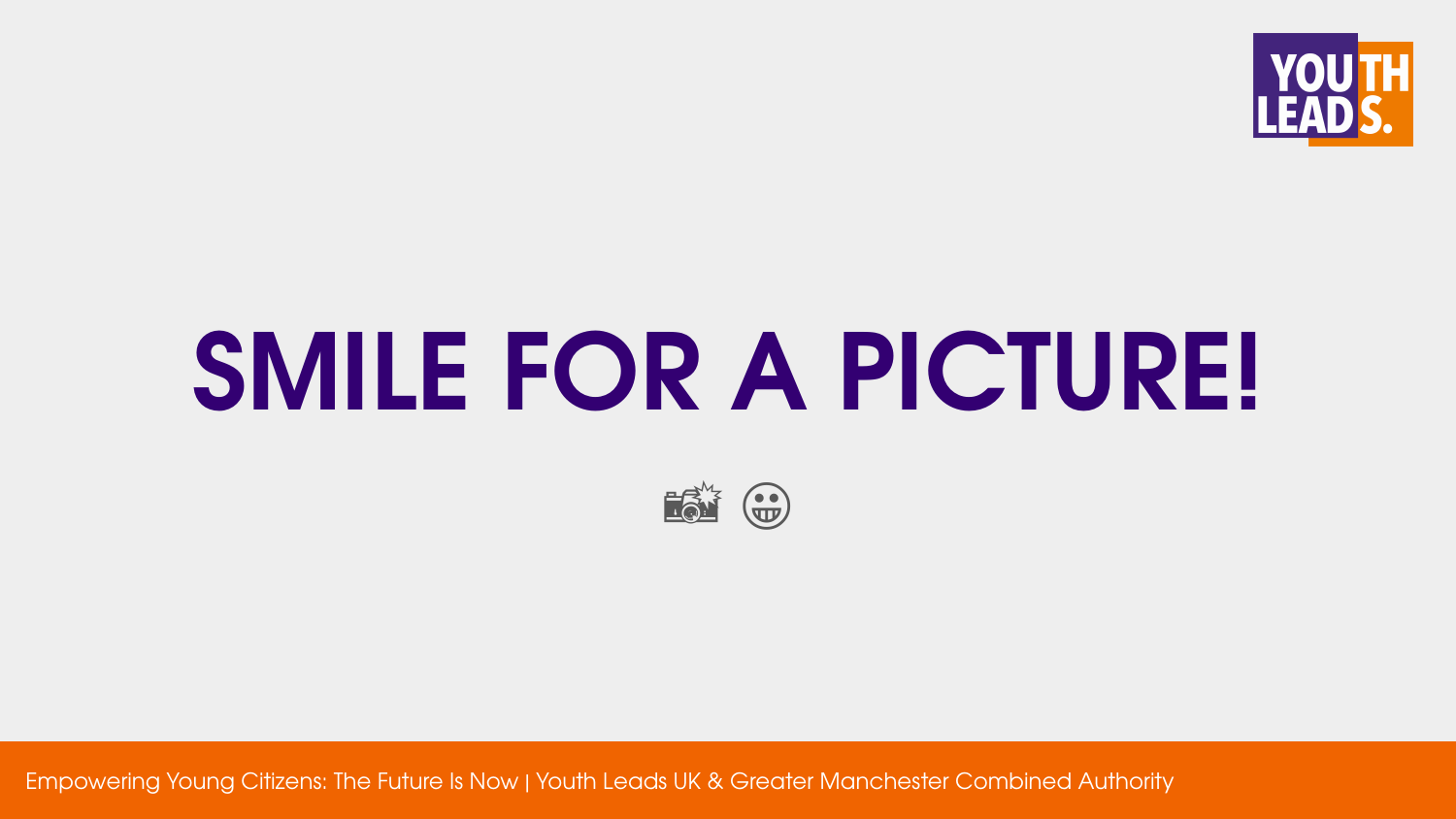

# SMILE FOR A PICTURE!
📸 😀